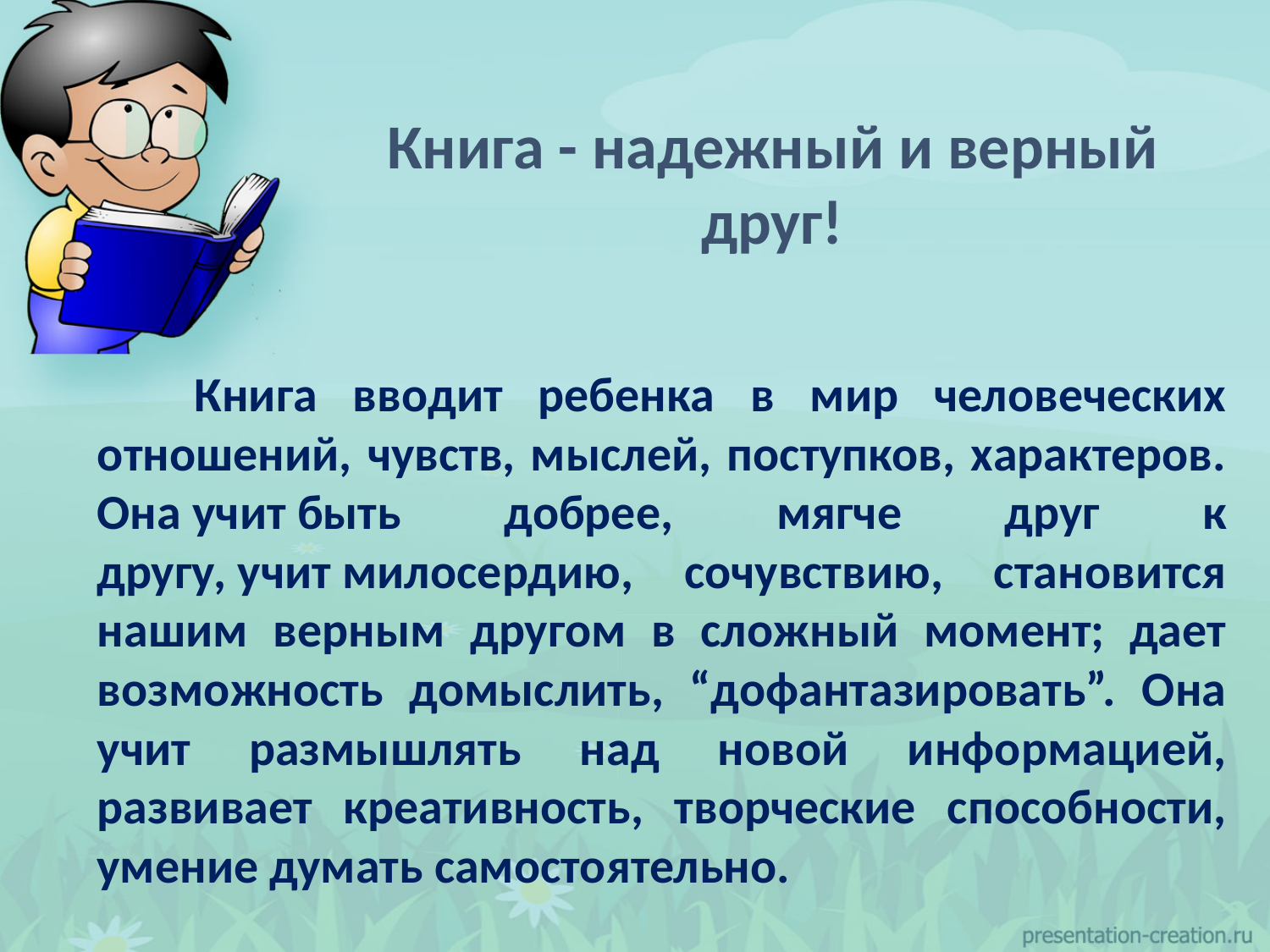

# Книга - надежный и верный друг!
    Книга вводит ребенка в мир человеческих отношений, чувств, мыслей, поступков, характеров. Она учит быть добрее, мягче друг к другу, учит милосердию, сочувствию, становится нашим верным другом в сложный момент; дает возможность домыслить, “дофантазировать”. Она учит размышлять над новой информацией, развивает креативность, творческие способности, умение думать самостоятельно.